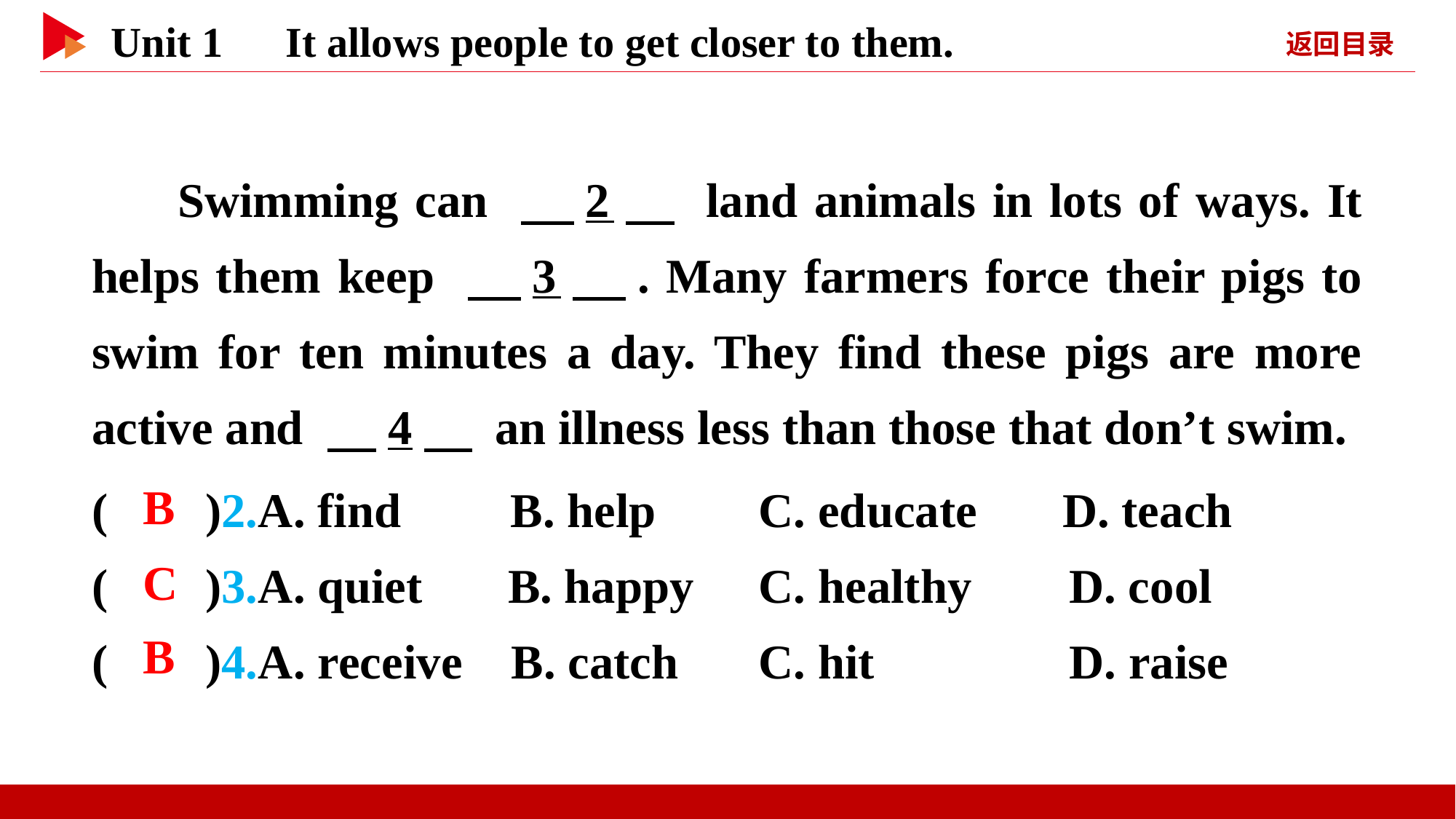

Swimming can 　2　 land animals in lots of ways. It helps them keep 　3　. Many farmers force their pigs to swim for ten minutes a day. They find these pigs are more active and 　4　 an illness less than those that don’t swim.
(        )2.A. find         B. help 	 C. educate       D. teach
(        )3.A. quiet       B. happy 	 C. healthy        D. cool
(        )4.A. receive    B. catch	 C. hit                D. raise
   B
   C
   B